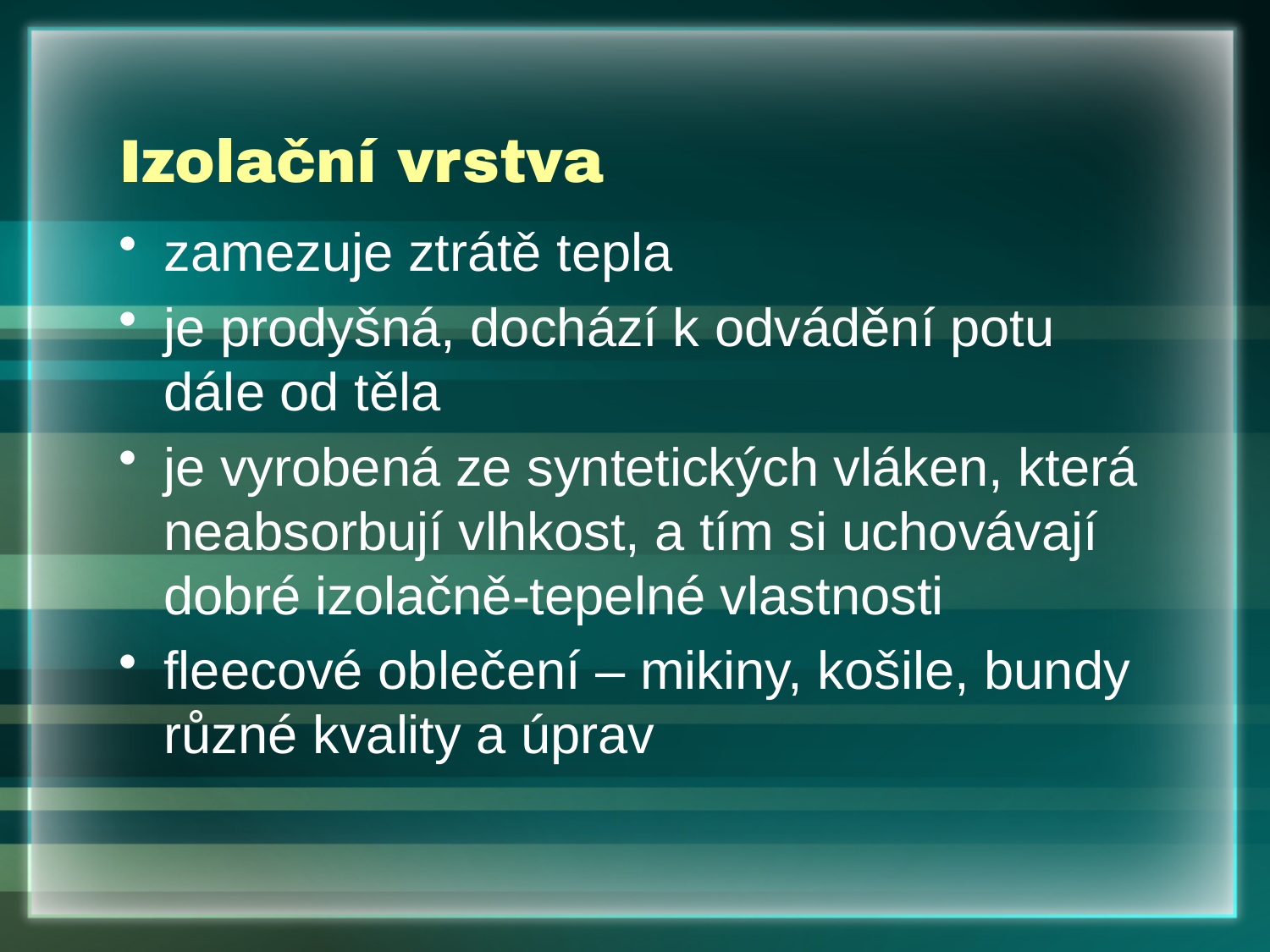

# Izolační vrstva
zamezuje ztrátě tepla
je prodyšná, dochází k odvádění potu dále od těla
je vyrobená ze syntetických vláken, která neabsorbují vlhkost, a tím si uchovávají dobré izolačně-tepelné vlastnosti
fleecové oblečení – mikiny, košile, bundy různé kvality a úprav